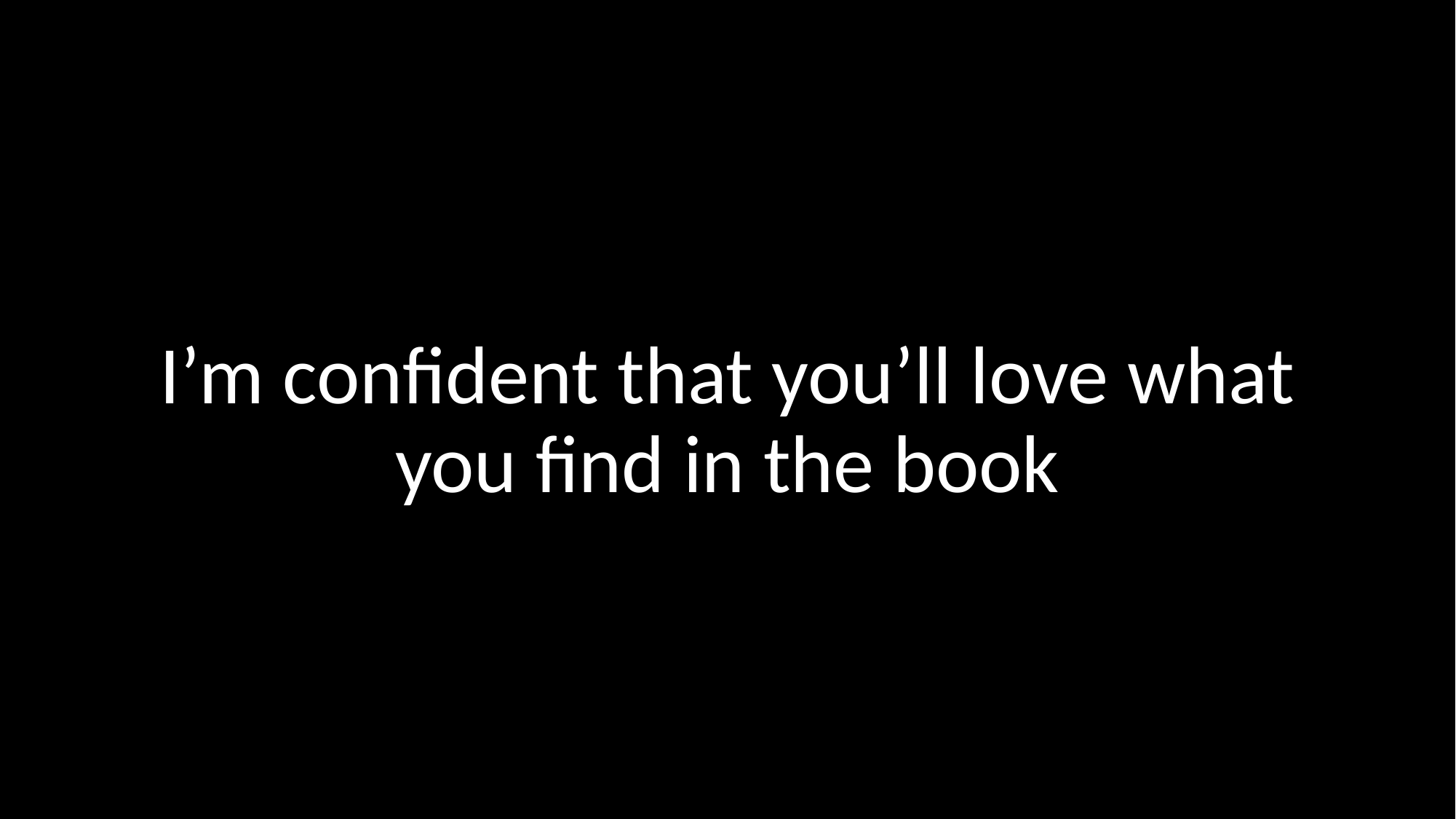

I’m confident that you’ll love what you find in the book